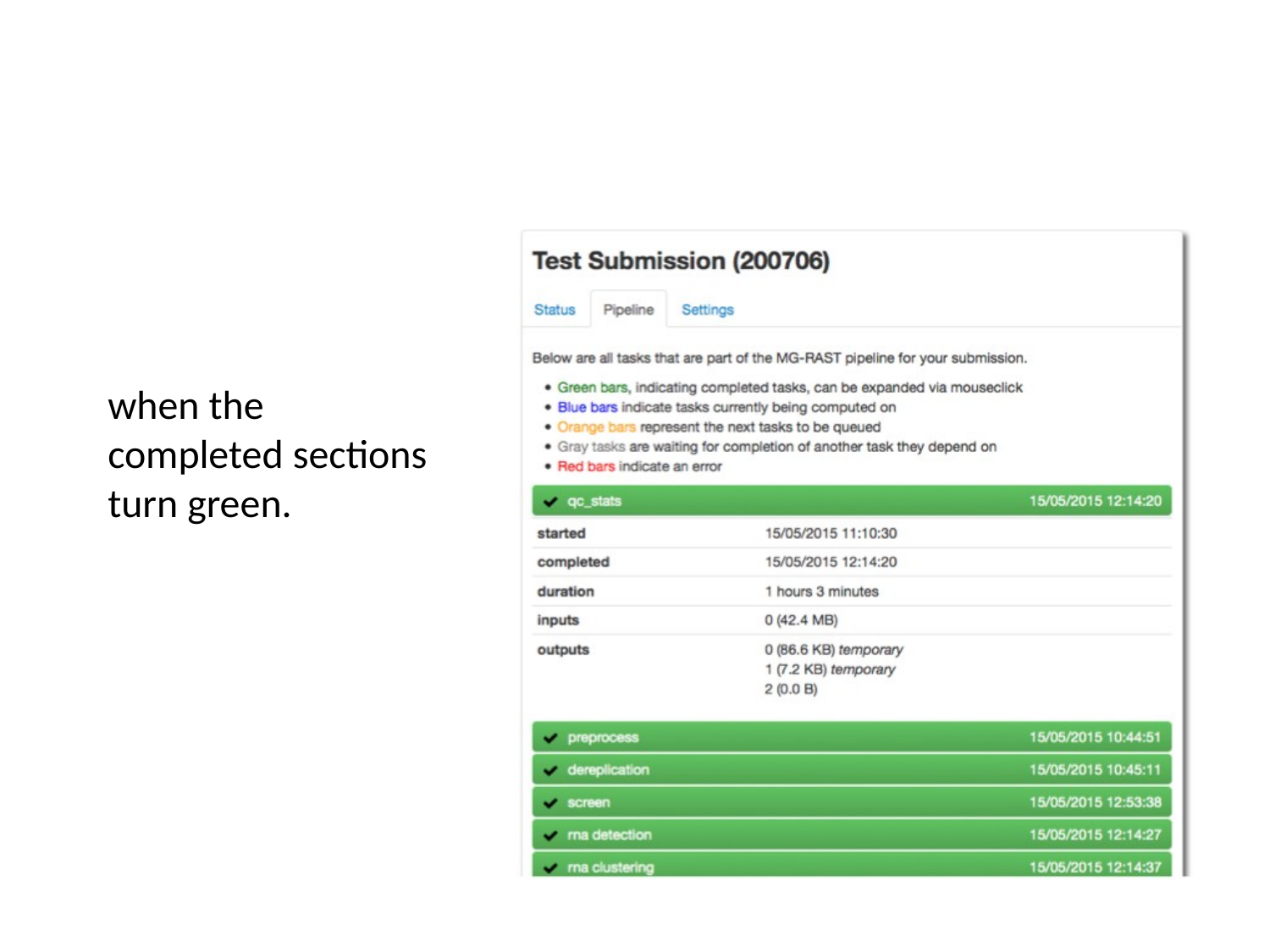

# is done …
when the  completed sections  turn green.